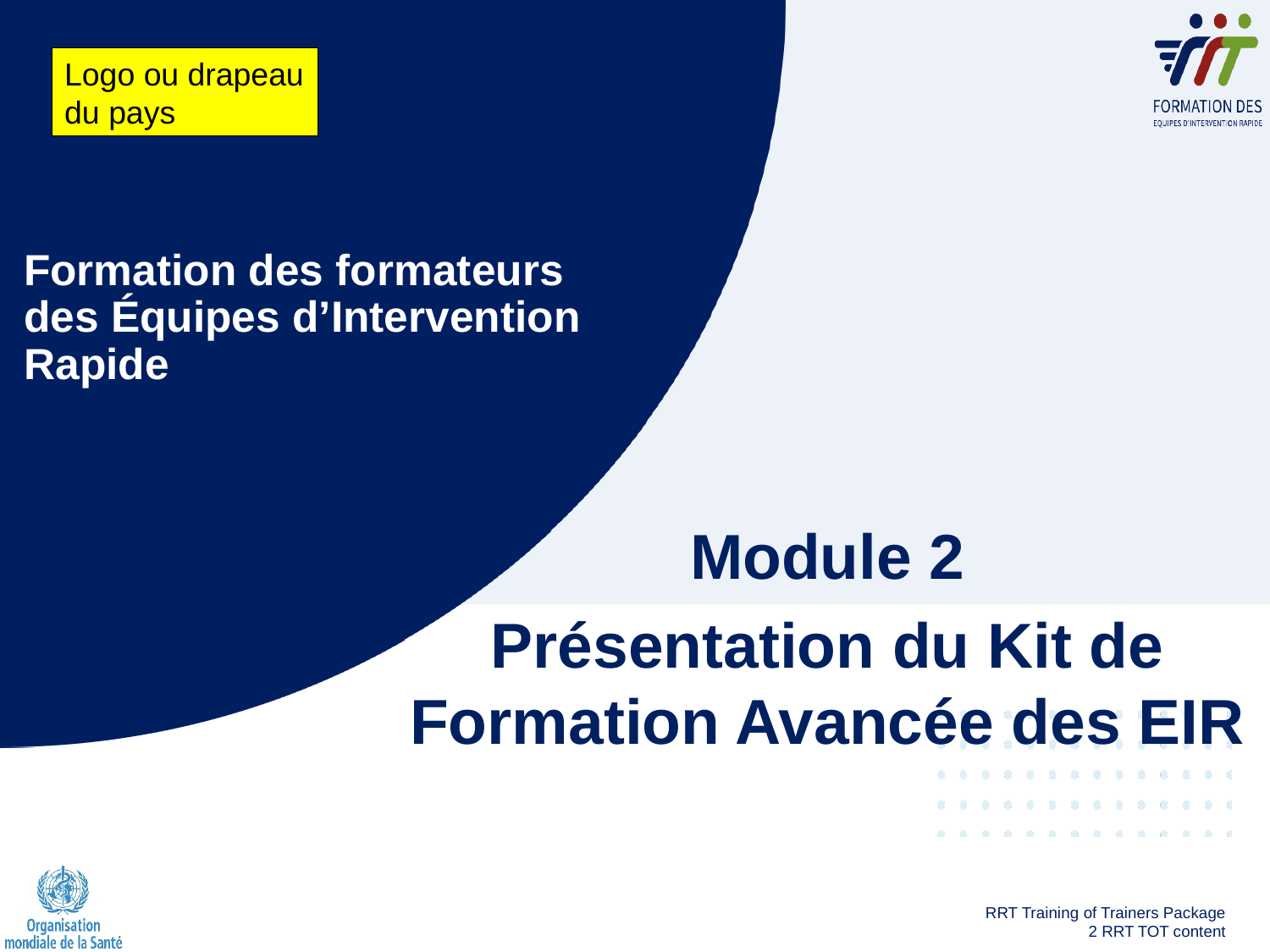

Logo ou drapeau du pays
# Formation des formateurs des Équipes d’Intervention Rapide
Module 2
Présentation du Kit de Formation Avancée des EIR